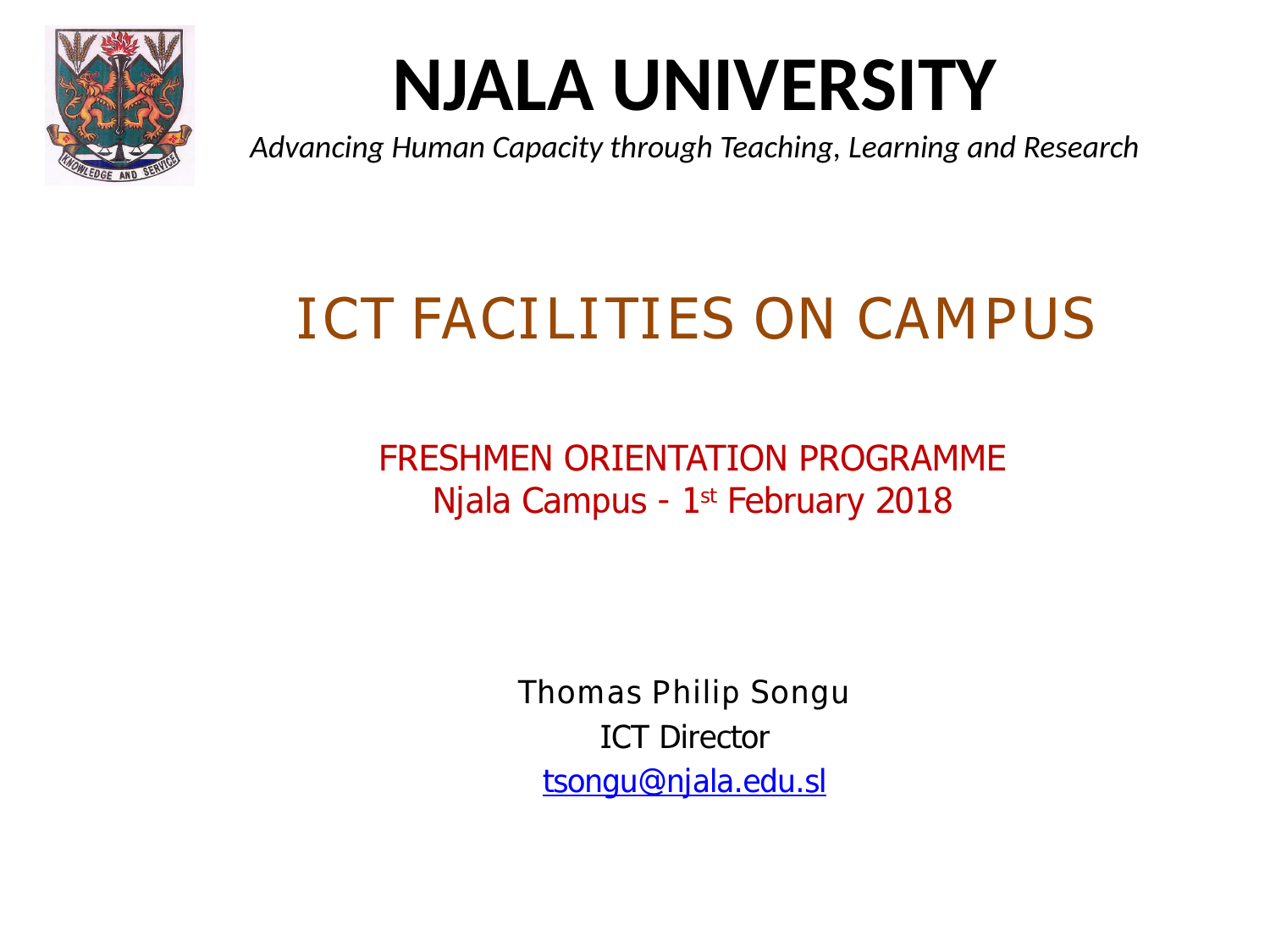

NJALA UNIVERSITY
Advancing Human Capacity through Teaching, Learning and Research
ICT FACILITIES ON CAMPUS
FRESHMEN ORIENTATION PROGRAMME
Njala Campus - 1st February 2018
Thomas Philip Songu
ICT Director
tsongu@njala.edu.sl